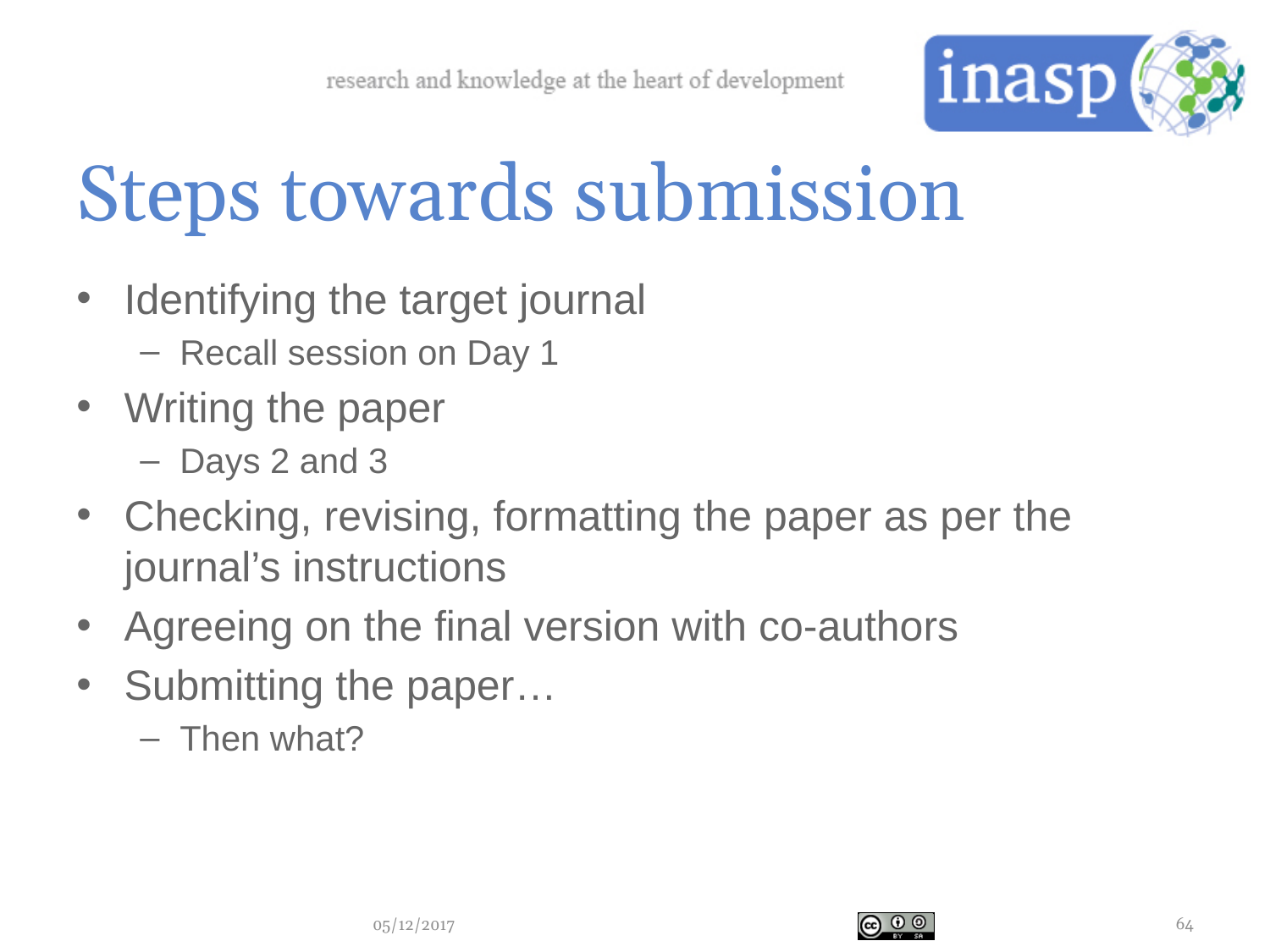

# Steps towards submission
Identifying the target journal
Recall session on Day 1
Writing the paper
Days 2 and 3
Checking, revising, formatting the paper as per the journal’s instructions
Agreeing on the final version with co-authors
Submitting the paper…
Then what?

05/12/2017

64